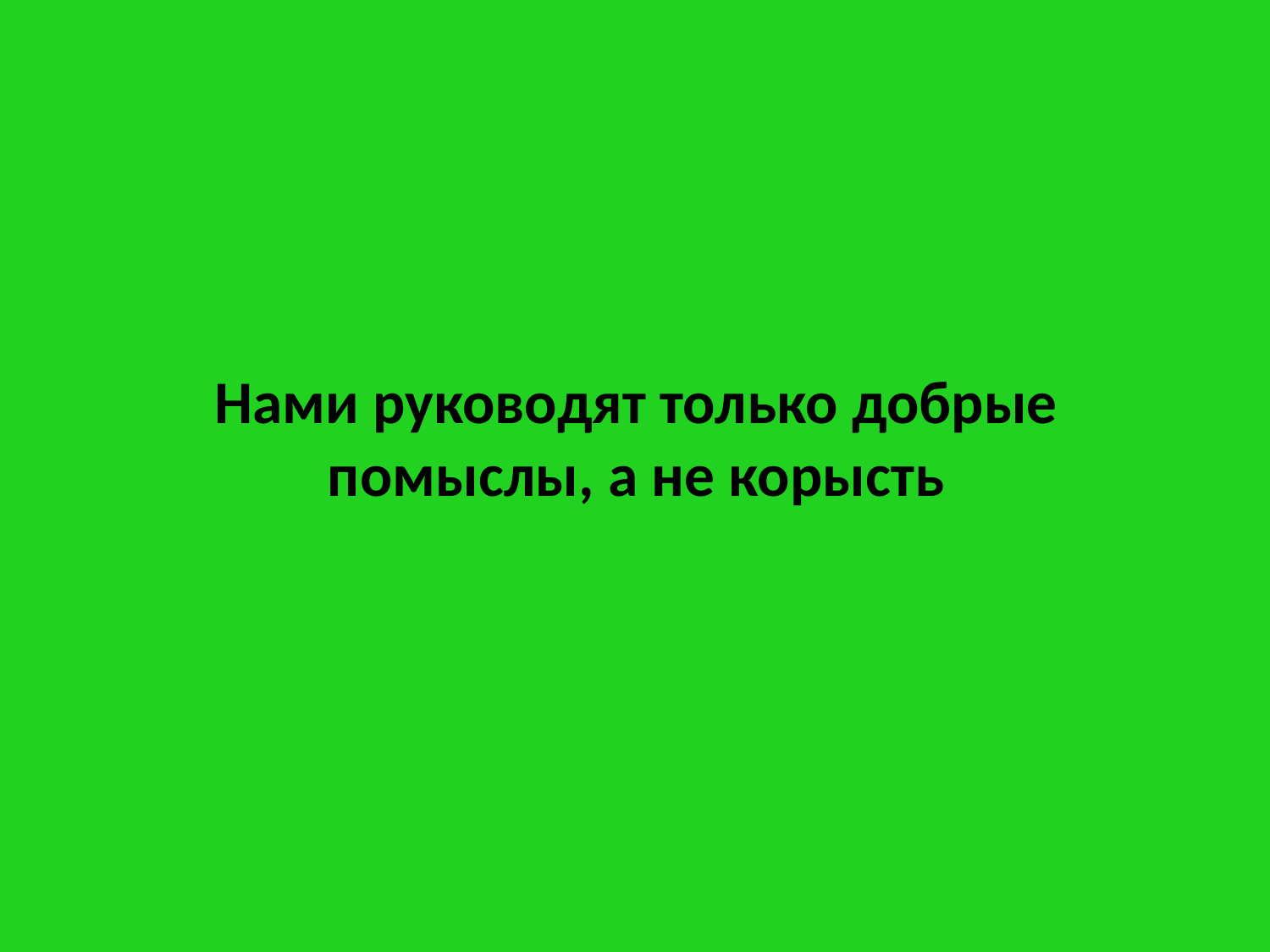

# Нами руководят только добрые помыслы, а не корысть